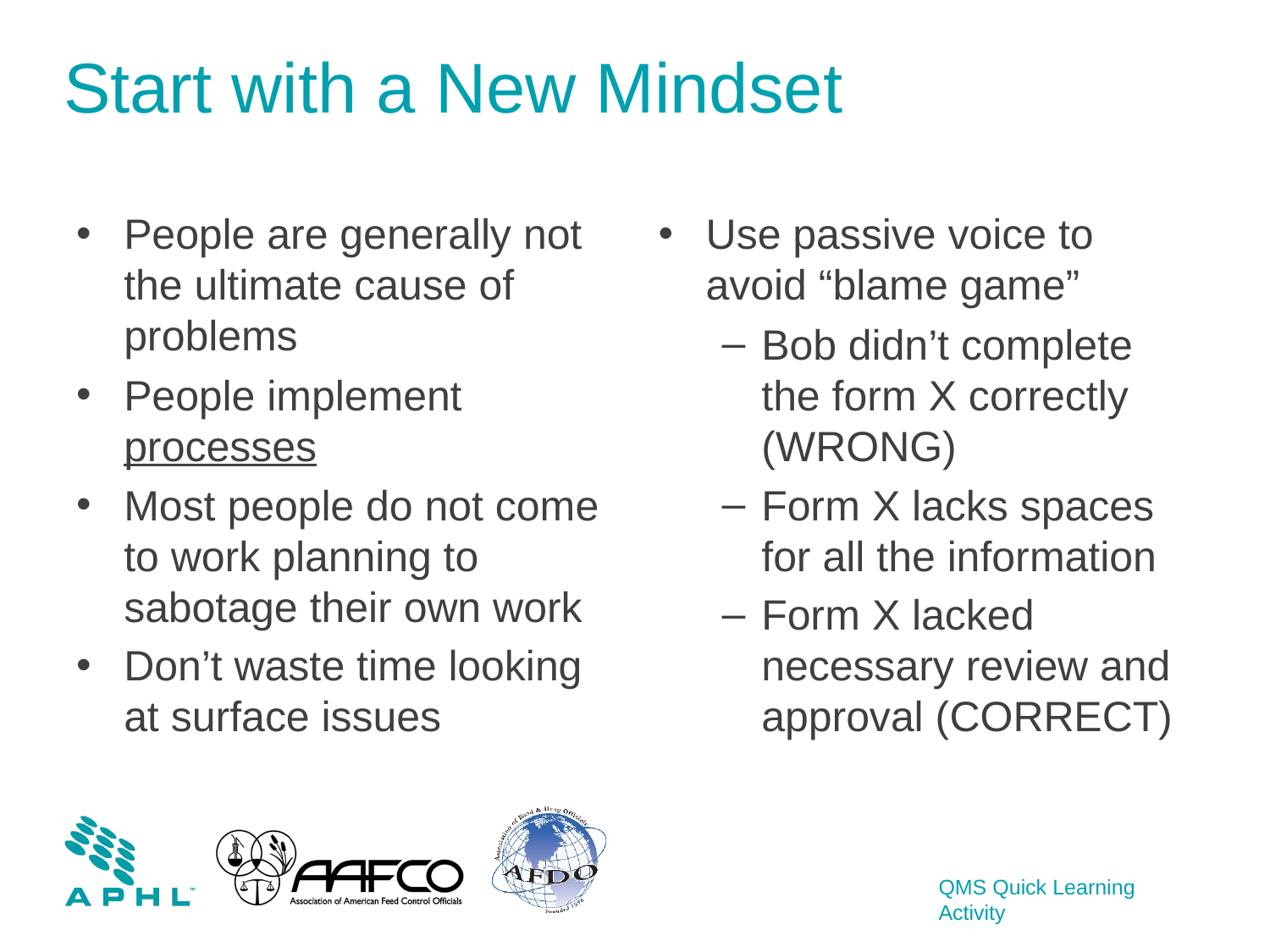

# Start with a New Mindset
People are generally not the ultimate cause of problems
People implement processes
Most people do not come to work planning to sabotage their own work
Don’t waste time looking at surface issues

Use passive voice to avoid “blame game”
Bob didn’t complete the form X correctly (WRONG)
Form X lacks spaces for all the information
Form X lacked necessary review and approval (CORRECT)